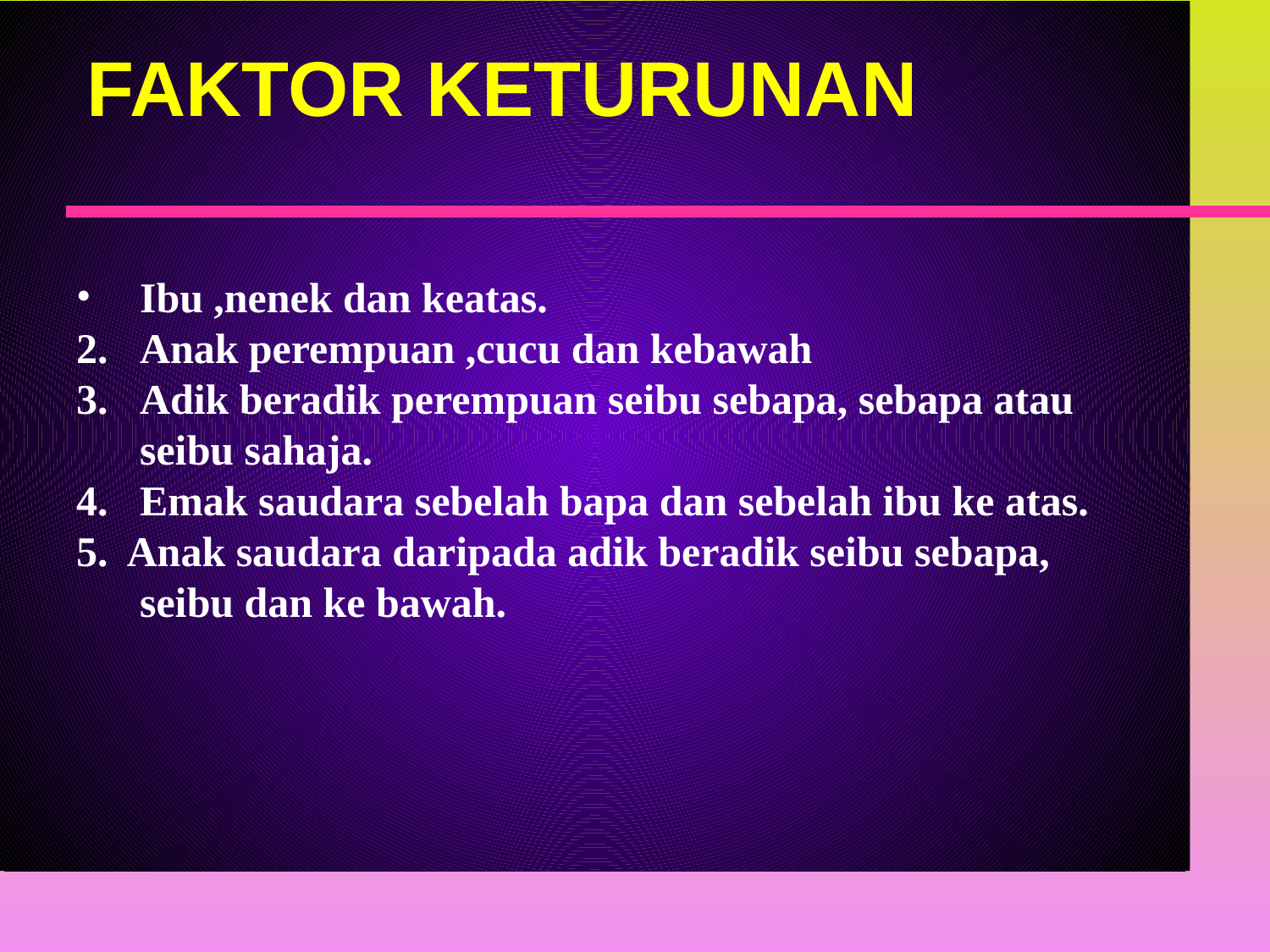

# FAKTOR KETURUNAN
Ibu ,nenek dan keatas.
Anak perempuan ,cucu dan kebawah
Adik beradik perempuan seibu sebapa, sebapa atau seibu sahaja.
Emak saudara sebelah bapa dan sebelah ibu ke atas.
5.  Anak saudara daripada adik beradik seibu sebapa, seibu dan ke bawah.